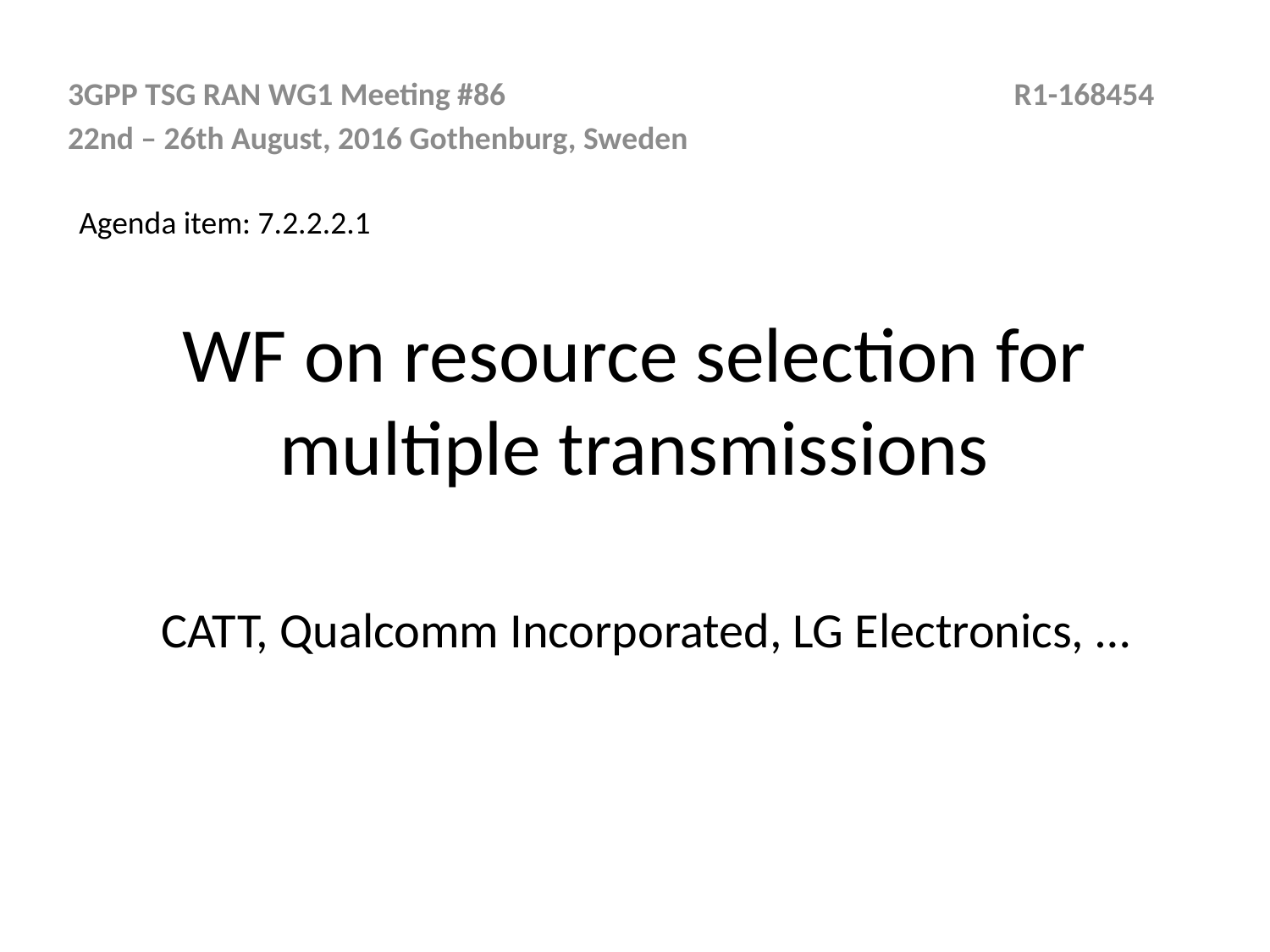

3GPP TSG RAN WG1 Meeting #86				        R1-168454
22nd – 26th August, 2016 Gothenburg, Sweden
Agenda item: 7.2.2.2.1
# WF on resource selection for multiple transmissions
CATT, Qualcomm Incorporated, LG Electronics, …